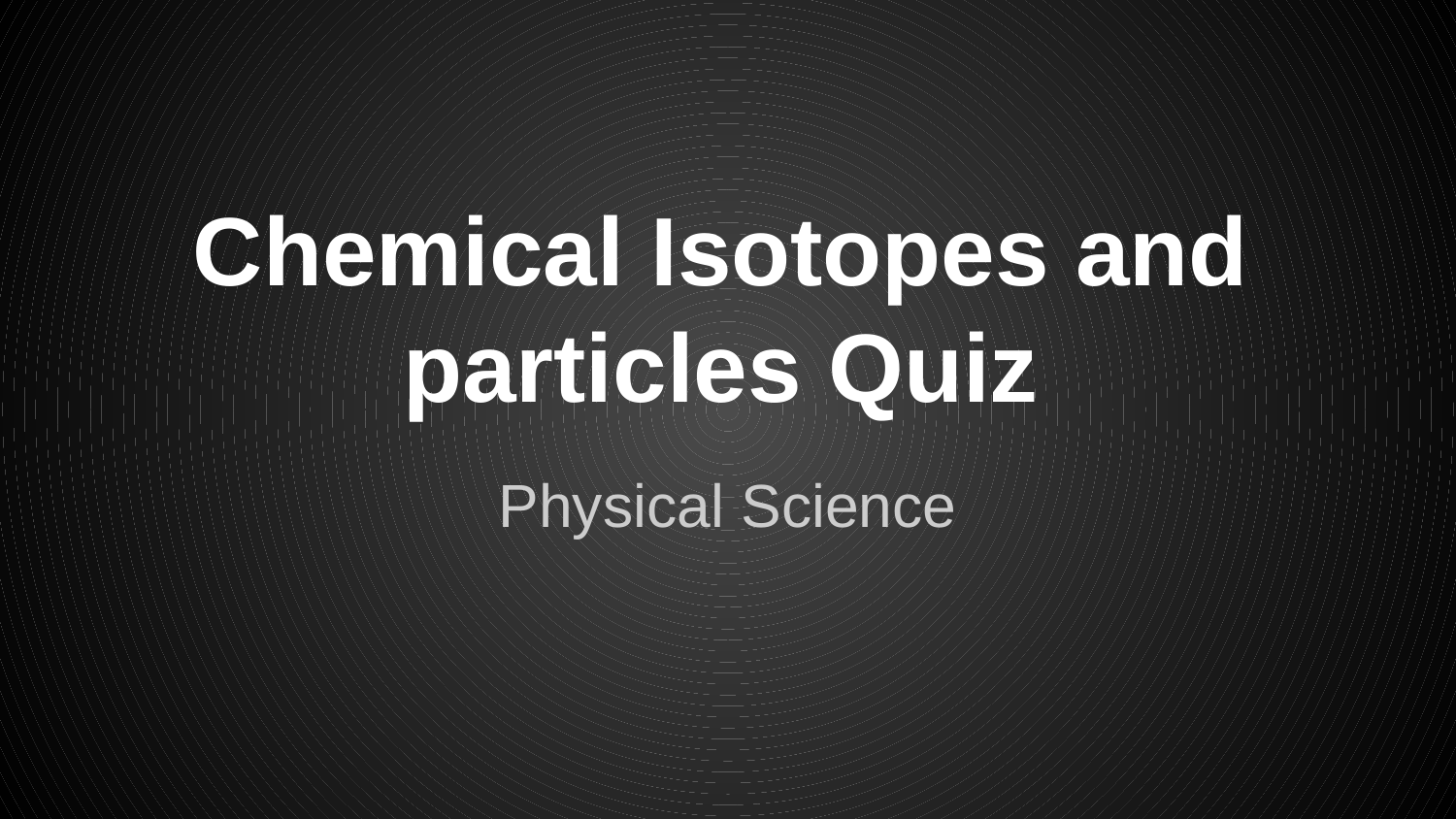

# Chemical Isotopes and particles Quiz
Physical Science